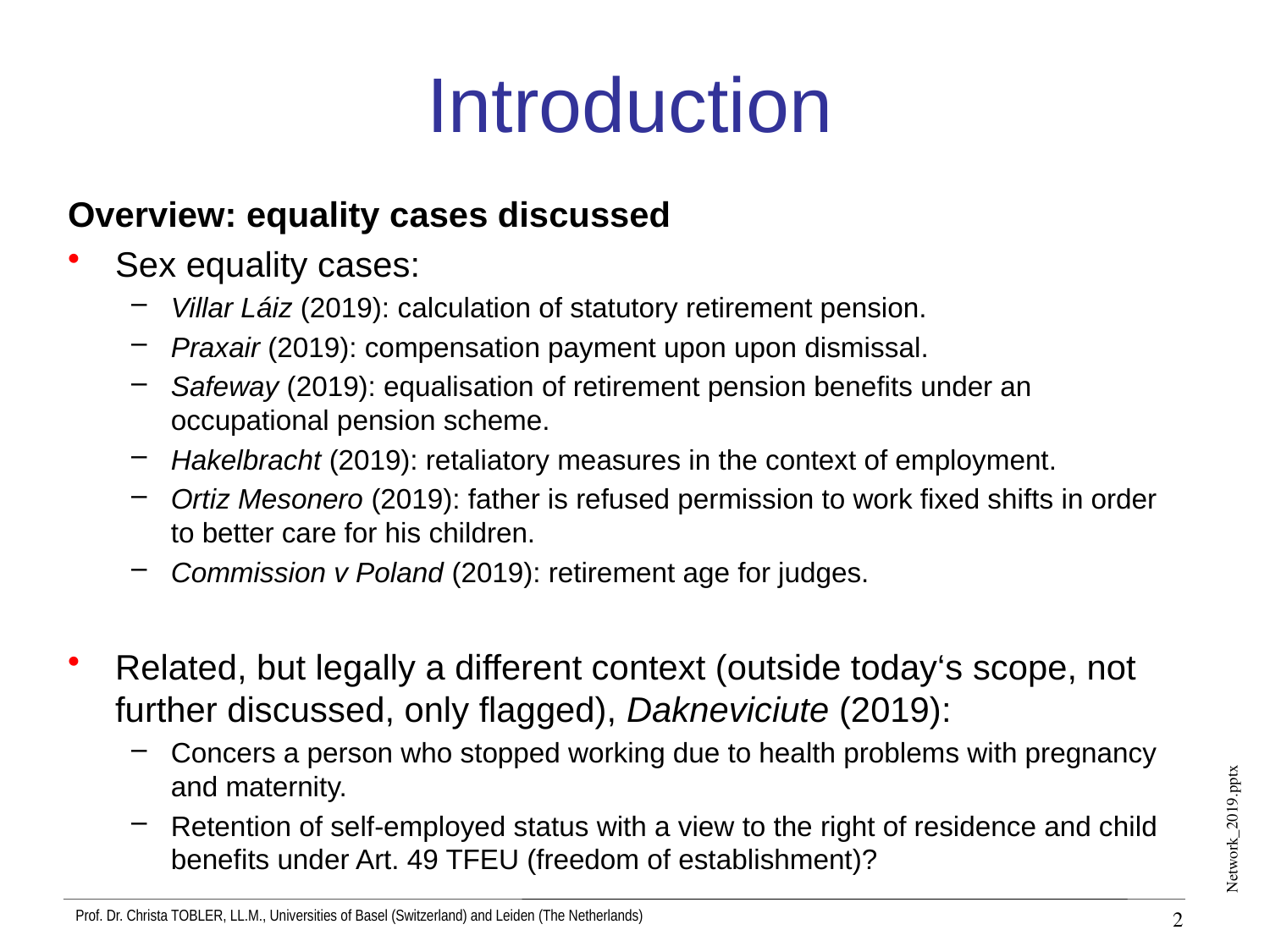

# Introduction
Overview: equality cases discussed
Sex equality cases:
Villar Láiz (2019): calculation of statutory retirement pension.
Praxair (2019): compensation payment upon upon dismissal.
Safeway (2019): equalisation of retirement pension benefits under an occupational pension scheme.
Hakelbracht (2019): retaliatory measures in the context of employment.
Ortiz Mesonero (2019): father is refused permission to work fixed shifts in order to better care for his children.
Commission v Poland (2019): retirement age for judges.

Related, but legally a different context (outside today‘s scope, not further discussed, only flagged), Dakneviciute (2019):
Concers a person who stopped working due to health problems with pregnancy and maternity.
Retention of self-employed status with a view to the right of residence and child benefits under Art. 49 TFEU (freedom of establishment)?

2